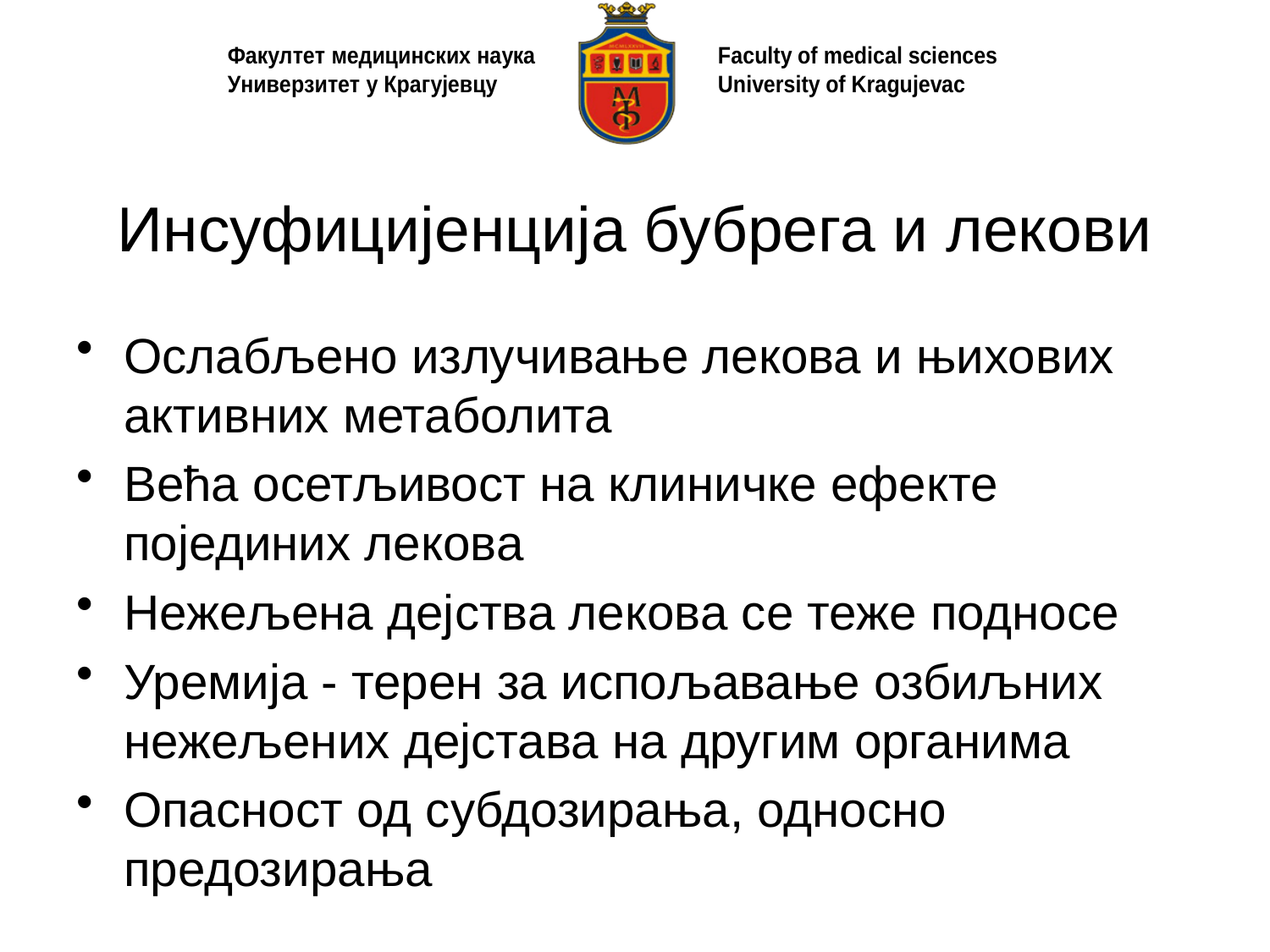

# Инсуфицијенција бубрега и лекови
Ослабљено излучивање лекова и њихових активних метаболита
Већа осетљивост на клиничке ефекте појединих лекова
Нежељена дејства лекова се теже подносе
Уремија - терен за испољавање озбиљних нежељених дејстава на другим органима
Опасност од субдозирања, односно предозирања